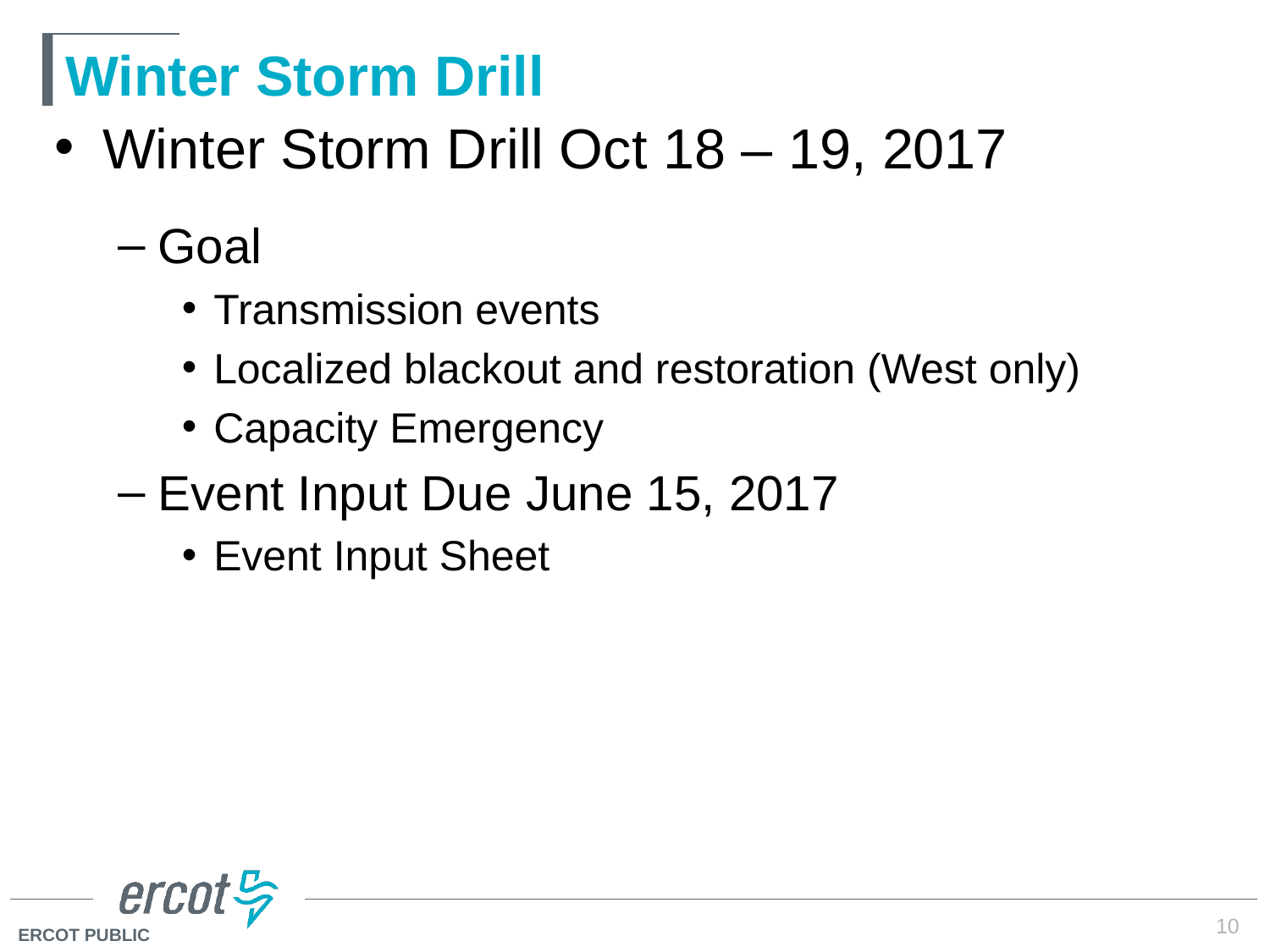

# Winter Storm Drill
Winter Storm Drill Oct 18 – 19, 2017

Goal
Transmission events
Localized blackout and restoration (West only)
Capacity Emergency
Event Input Due June 15, 2017
Event Input Sheet
10